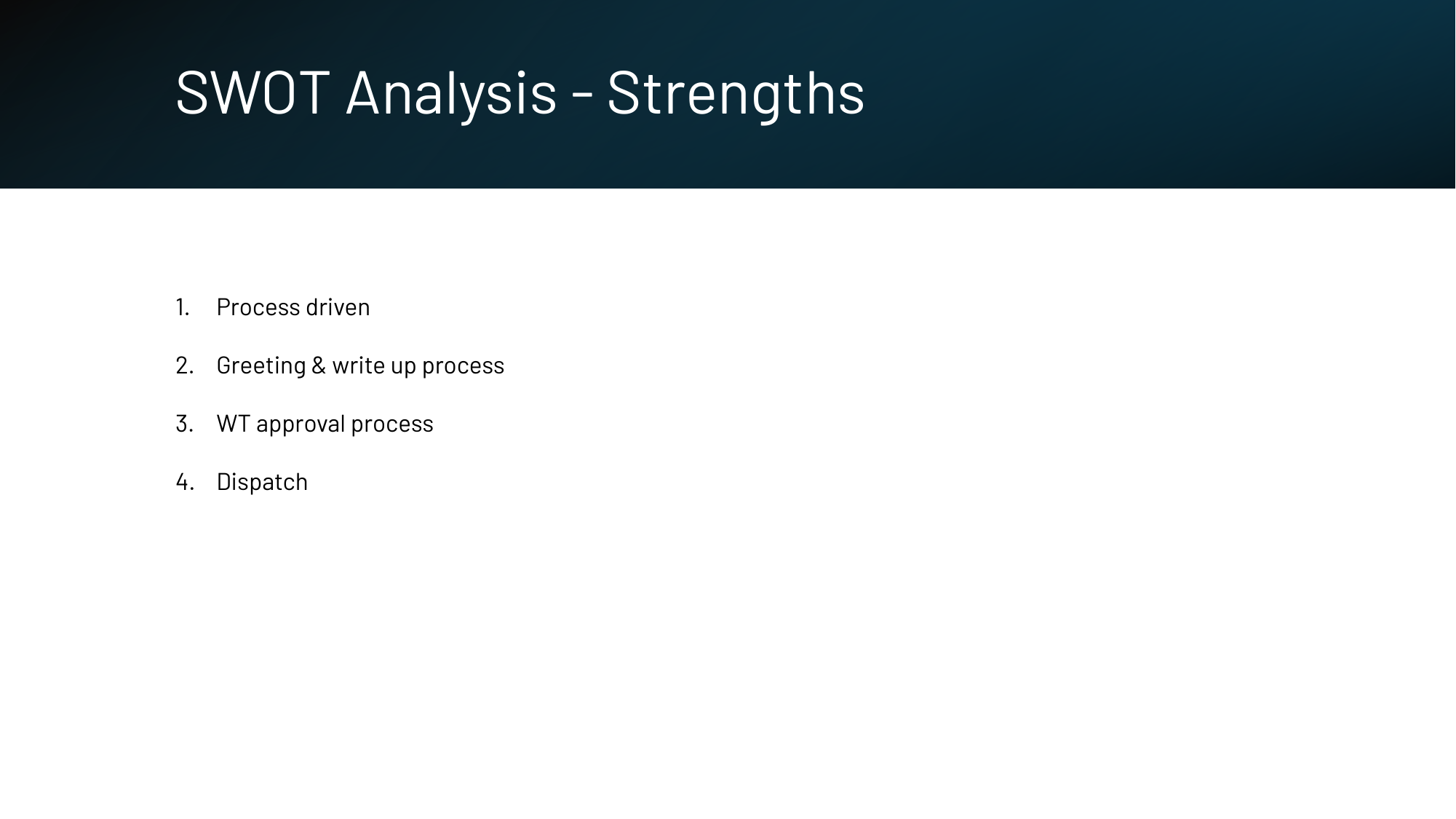

# SWOT Analysis - Strengths
Process driven

Greeting & write up process

WT approval process

Dispatch